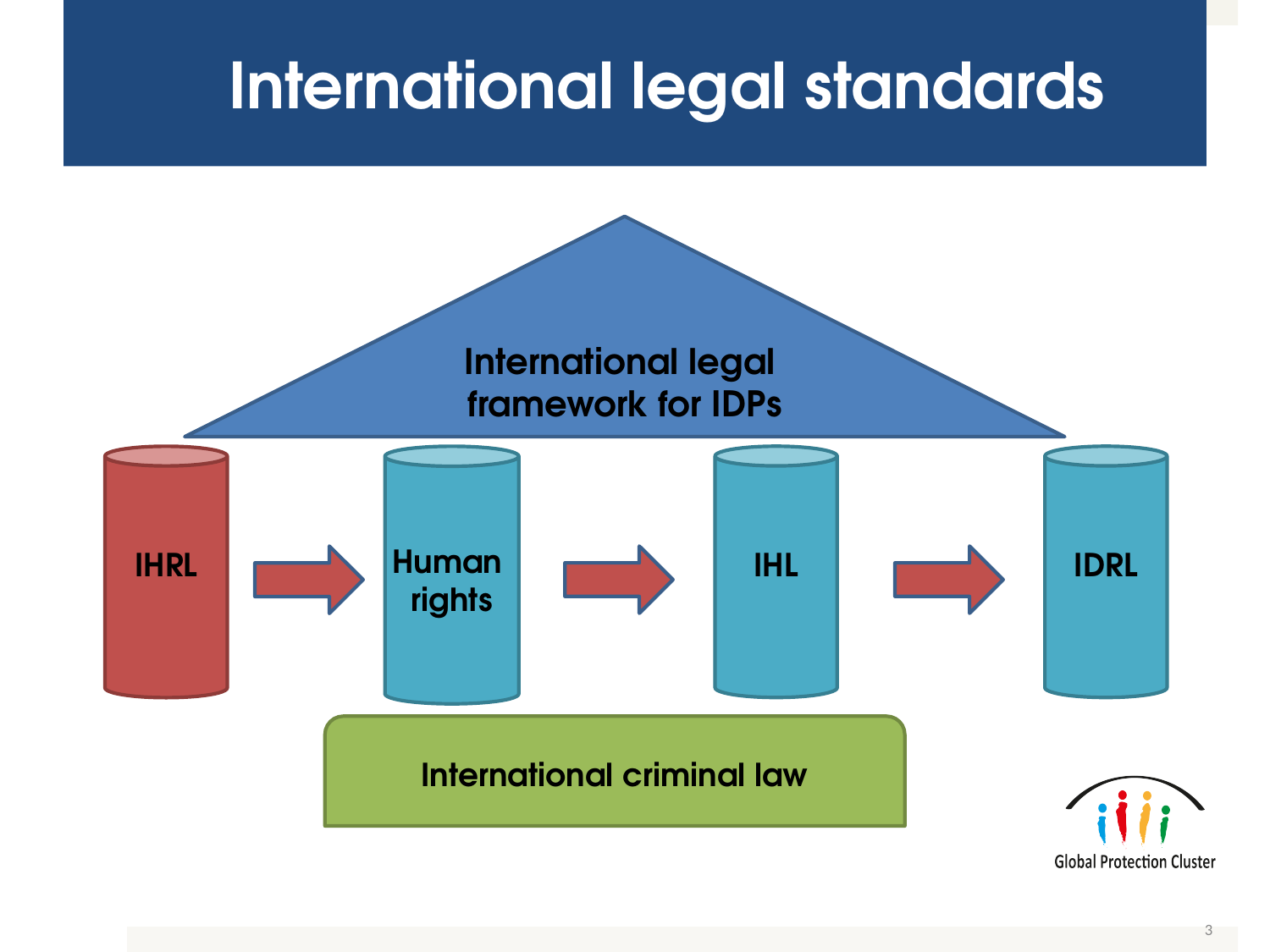

# International legal standards
International legal
framework for IDPs

IHRL

Human
rights

IHL

IDRL

International criminal law